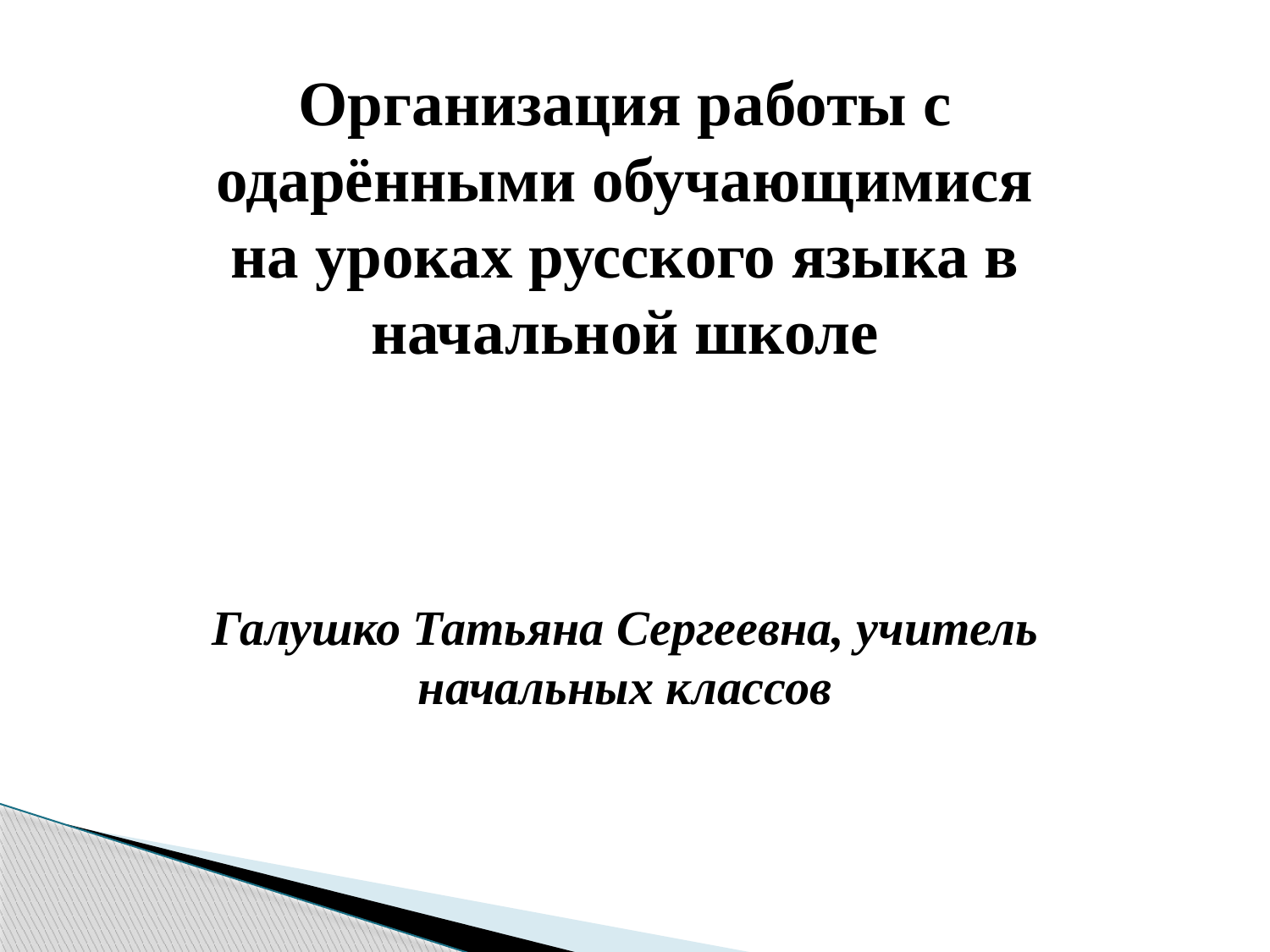

Организация работы с одарёнными обучающимися
на уроках русского языка в начальной школе

Галушко Татьяна Сергеевна, учитель
начальных классов